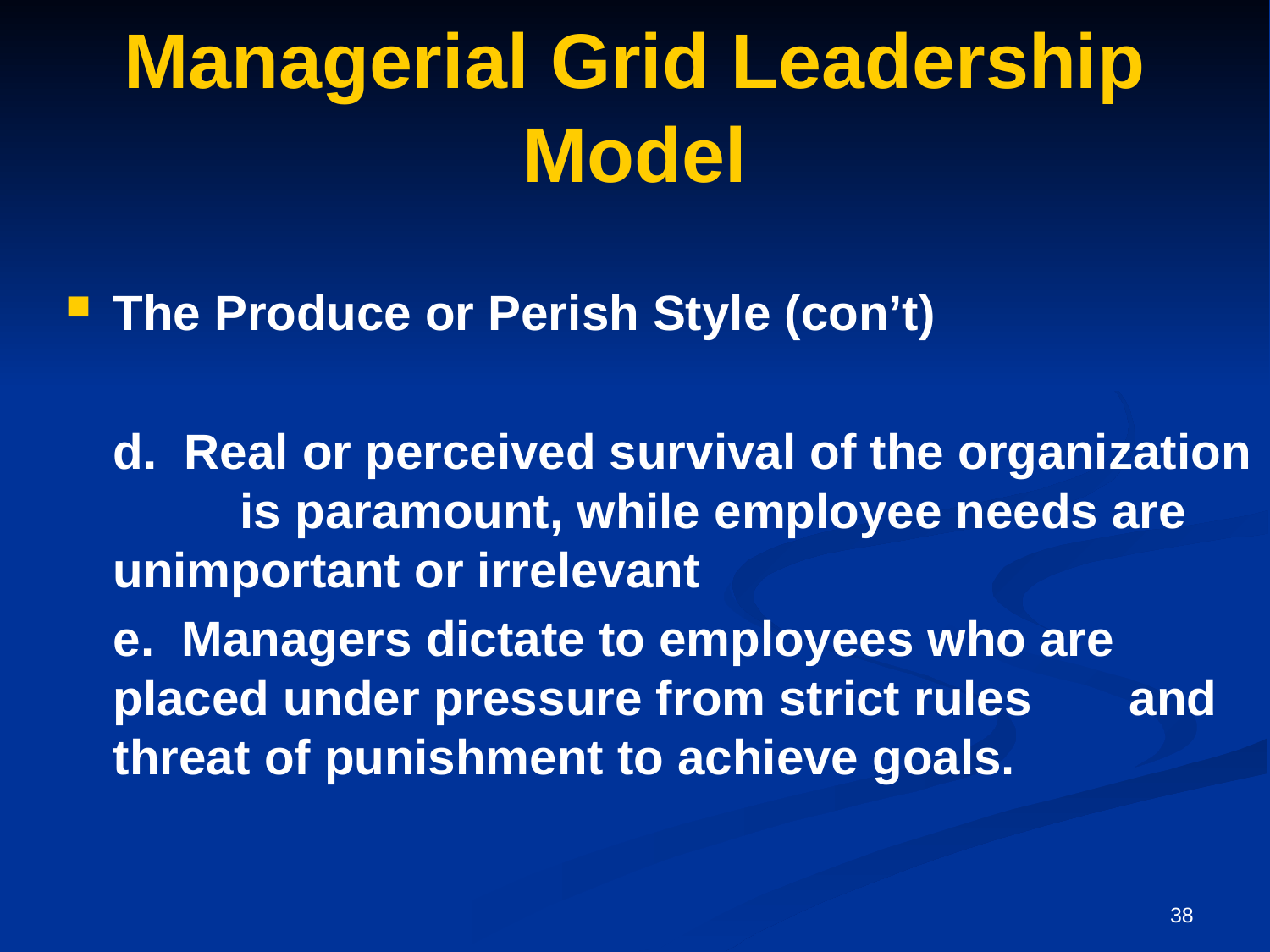

# Managerial Grid Leadership Model
The Produce or Perish Style (con’t)

	d.  Real or perceived survival of the organization 	is paramount, while employee needs are 	unimportant or irrelevant
	e.  Managers dictate to employees who are 	placed under pressure from strict rules 	and threat of punishment to achieve goals.

38